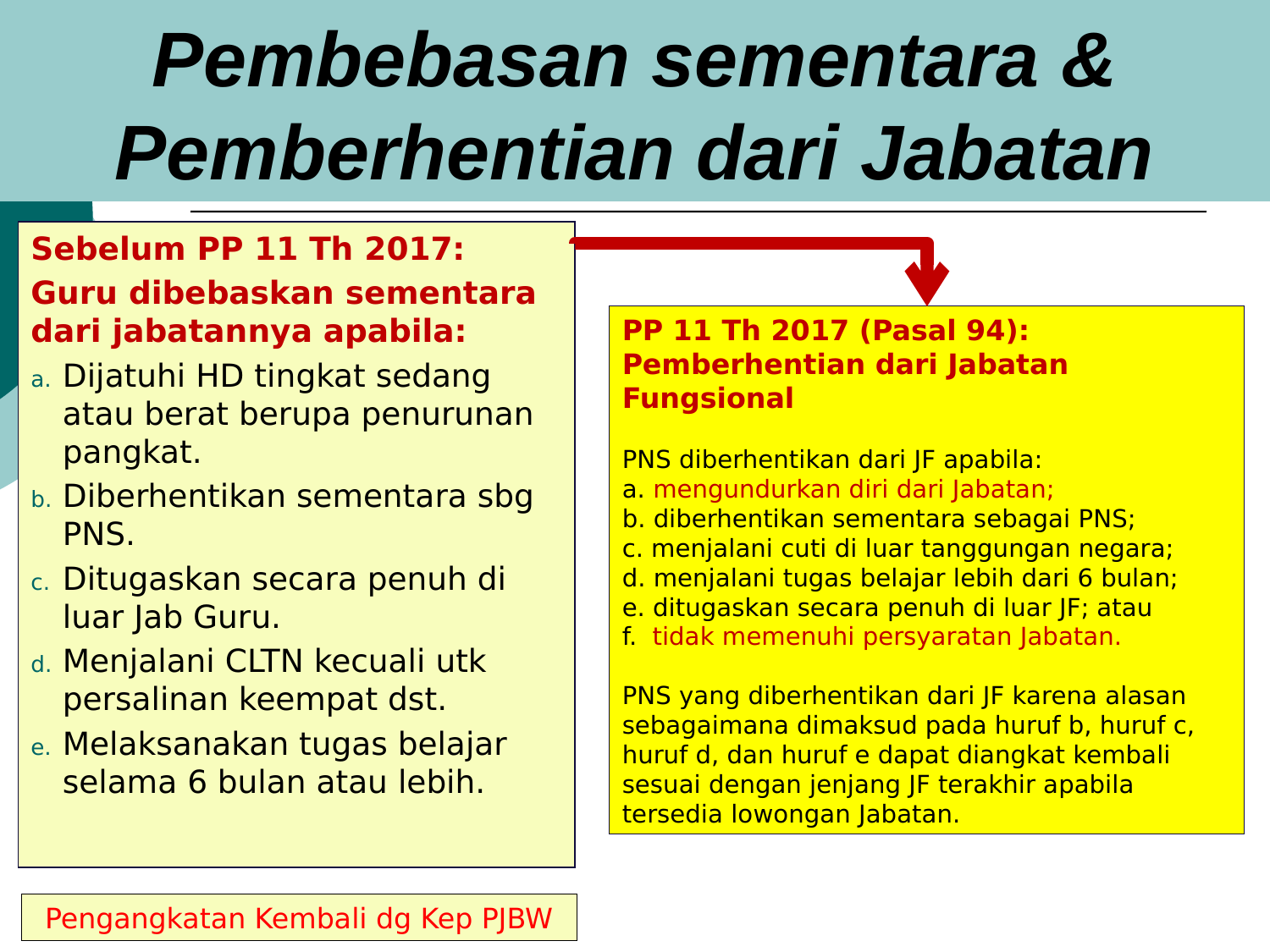

# Pembebasan sementara & Pemberhentian dari Jabatan
Sebelum PP 11 Th 2017:
Guru dibebaskan sementara dari jabatannya apabila:
Dijatuhi HD tingkat sedang atau berat berupa penurunan pangkat.
Diberhentikan sementara sbg PNS.
Ditugaskan secara penuh di luar Jab Guru.
Menjalani CLTN kecuali utk persalinan keempat dst.
Melaksanakan tugas belajar selama 6 bulan atau lebih.

PP 11 Th 2017 (Pasal 94):
Pemberhentian dari Jabatan Fungsional

PNS diberhentikan dari JF apabila:
a. mengundurkan diri dari Jabatan;
b. diberhentikan sementara sebagai PNS;
c. menjalani cuti di luar tanggungan negara;
d. menjalani tugas belajar lebih dari 6 bulan;
e. ditugaskan secara penuh di luar JF; atau
f.  tidak memenuhi persyaratan Jabatan.

PNS yang diberhentikan dari JF karena alasan sebagaimana dimaksud pada huruf b, huruf c, huruf d, dan huruf e dapat diangkat kembali sesuai dengan jenjang JF terakhir apabila tersedia lowongan Jabatan.
Pengangkatan Kembali dg Kep PJBW